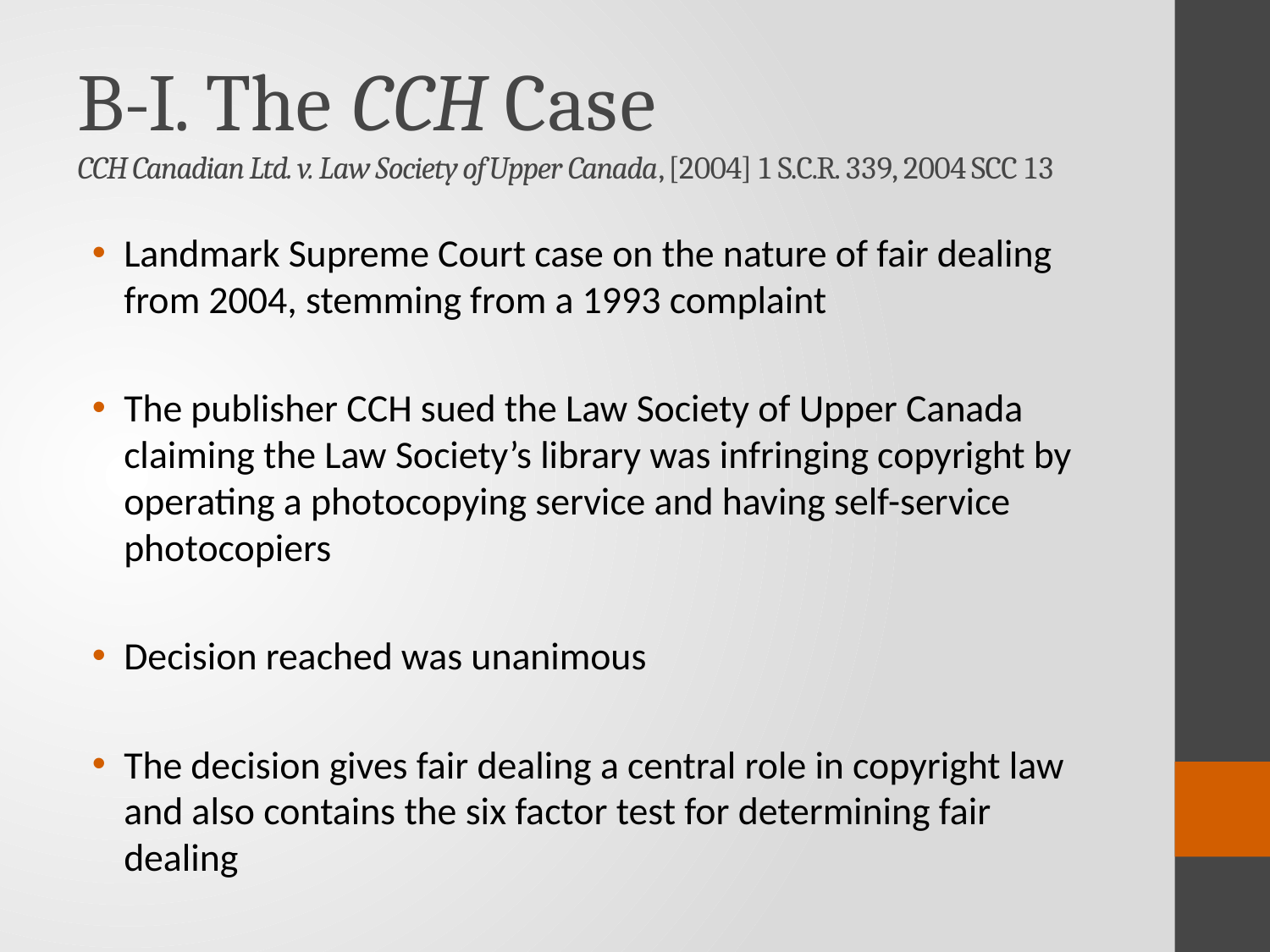

# B-I. The CCH Case CCH Canadian Ltd. v. Law Society of Upper Canada, [2004] 1 S.C.R. 339, 2004 SCC 13
Landmark Supreme Court case on the nature of fair dealing from 2004, stemming from a 1993 complaint

The publisher CCH sued the Law Society of Upper Canada claiming the Law Society’s library was infringing copyright by operating a photocopying service and having self-service photocopiers

Decision reached was unanimous

The decision gives fair dealing a central role in copyright law and also contains the six factor test for determining fair dealing